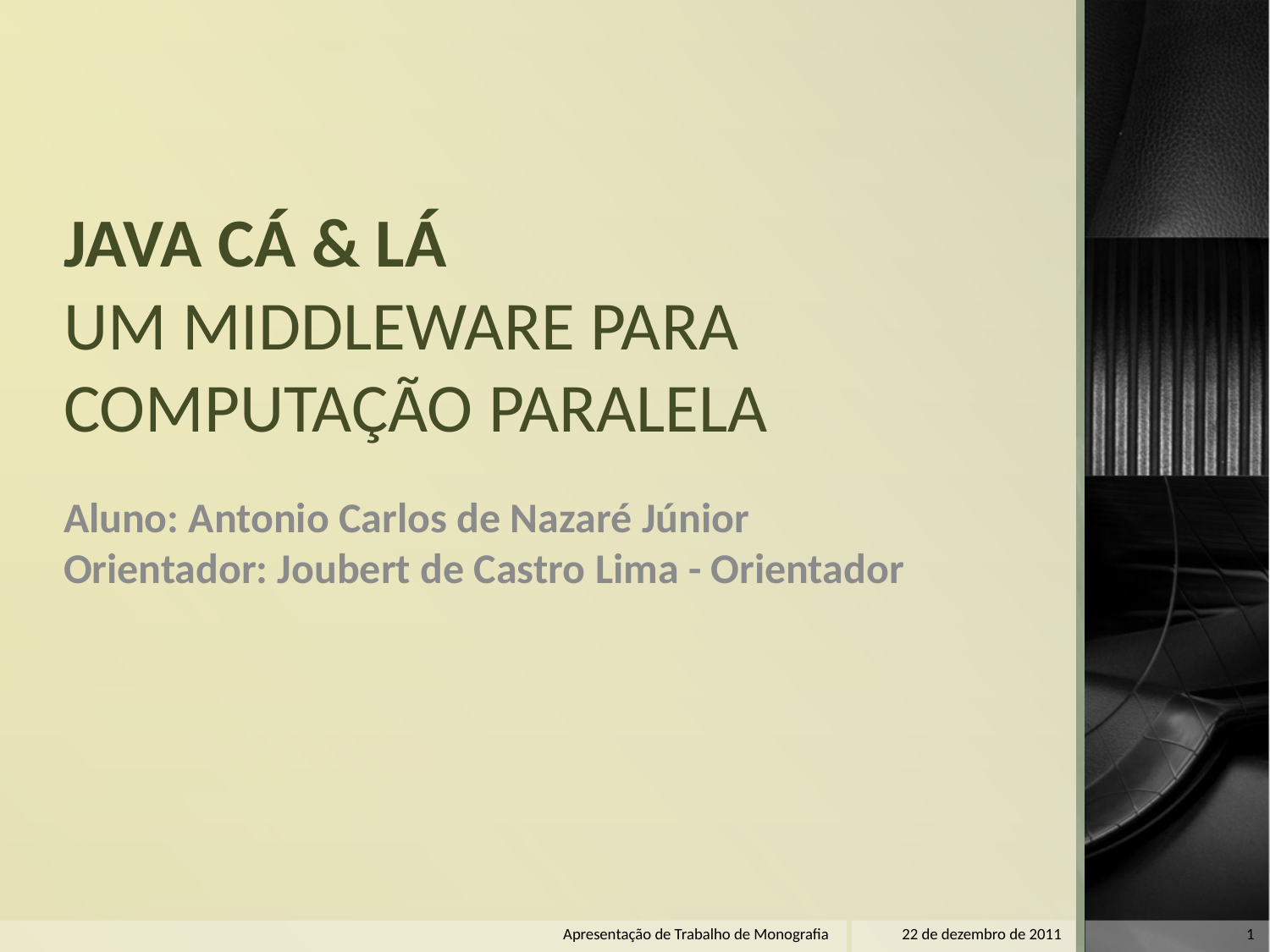

# JAVA CÁ & LÁ UM MIDDLEWARE PARA COMPUTAÇÃO PARALELA
Aluno: Antonio Carlos de Nazaré Júnior
Orientador: Joubert de Castro Lima - Orientador
22 de dezembro de 2011
1
Apresentação de Trabalho de Monografia